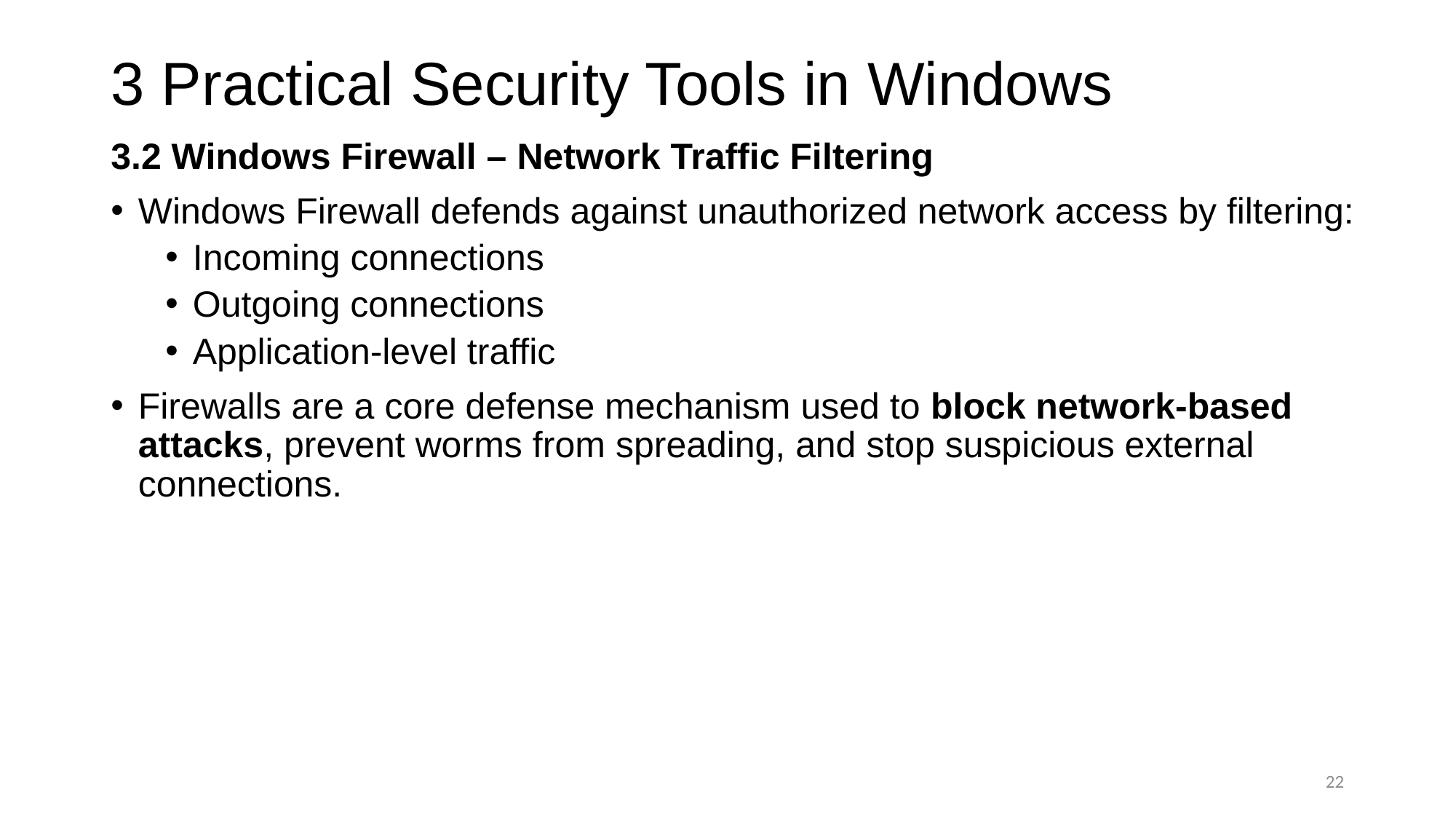

# 3 Practical Security Tools in Windows
3.2 Windows Firewall – Network Traffic Filtering
Windows Firewall defends against unauthorized network access by filtering:
Incoming connections
Outgoing connections
Application-level traffic
Firewalls are a core defense mechanism used to block network-based attacks, prevent worms from spreading, and stop suspicious external connections.

22